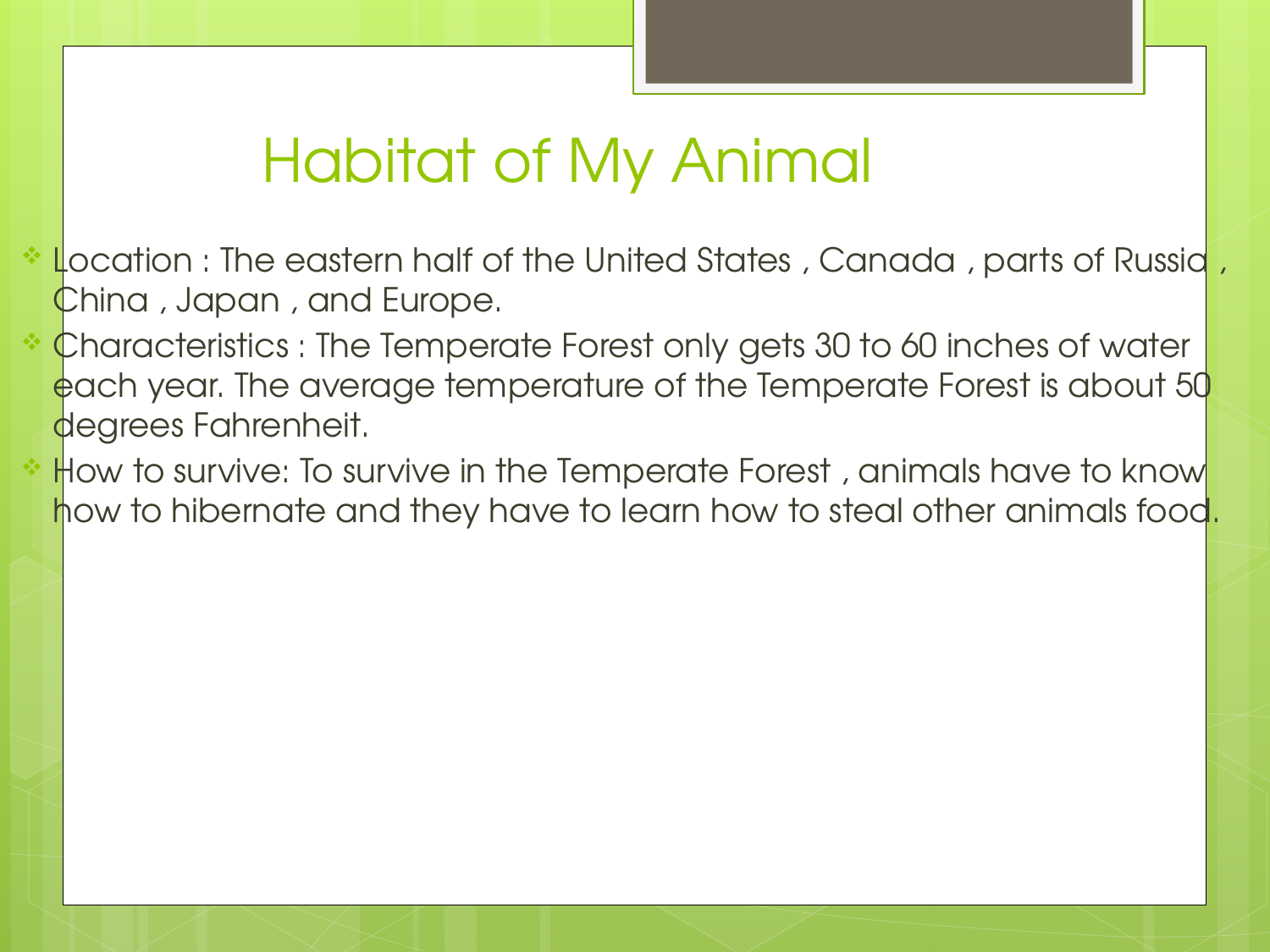

# Habitat of My Animal
Location : The eastern half of the United States , Canada , parts of Russia , China , Japan , and Europe.
Characteristics : The Temperate Forest only gets 30 to 60 inches of water each year. The average temperature of the Temperate Forest is about 50 degrees Fahrenheit.
How to survive: To survive in the Temperate Forest , animals have to know how to hibernate and they have to learn how to steal other animals food.